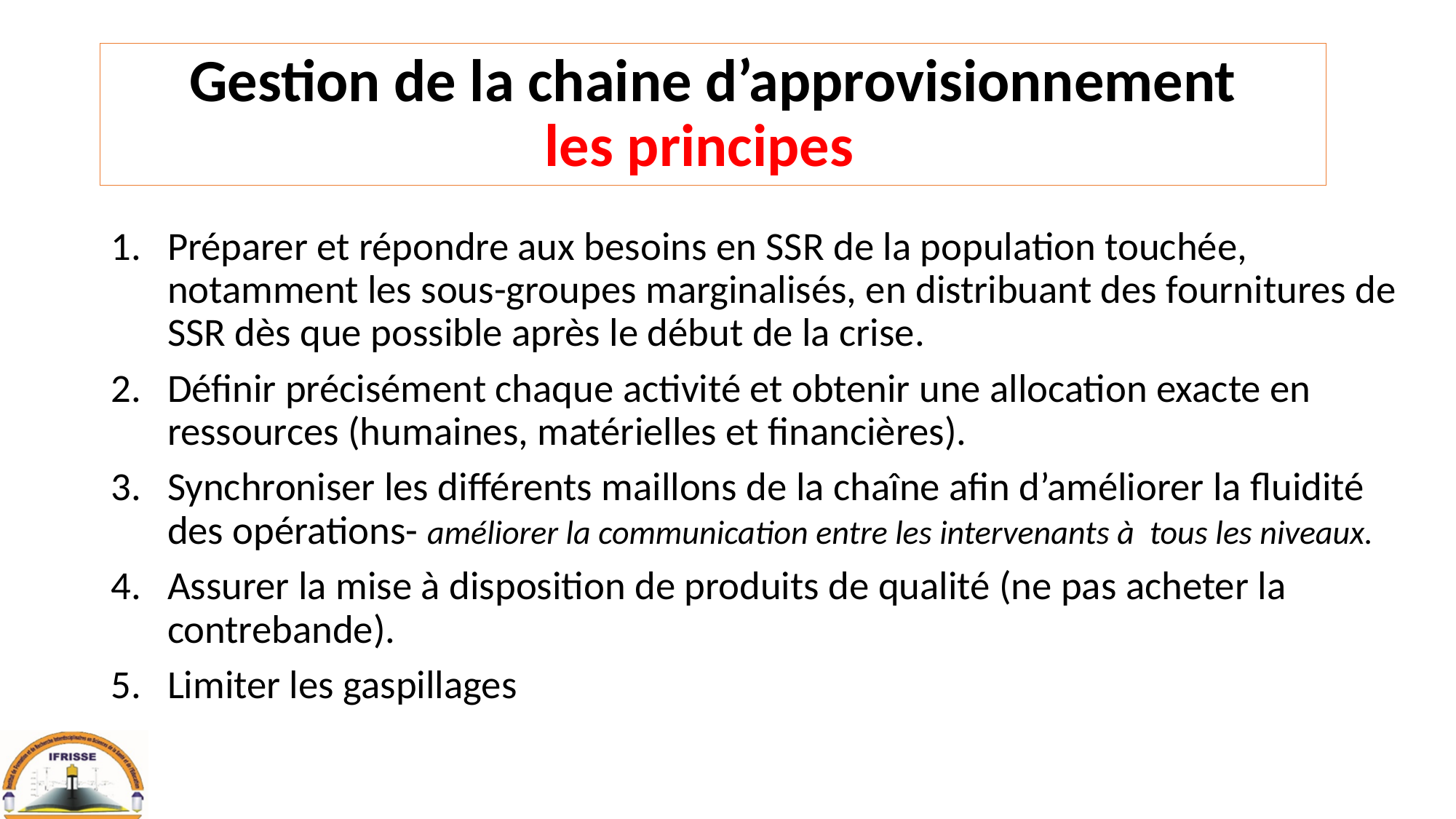

# Gestion de la chaine d’approvisionnement les principes
Préparer et répondre aux besoins en SSR de la population touchée, notamment les sous-groupes marginalisés, en distribuant des fournitures de SSR dès que possible après le début de la crise.
Définir précisément chaque activité et obtenir une allocation exacte en ressources (humaines, matérielles et financières).
Synchroniser les différents maillons de la chaîne afin d’améliorer la fluidité des opérations- améliorer la communication entre les intervenants à  tous les niveaux.
Assurer la mise à disposition de produits de qualité (ne pas acheter la contrebande).
Limiter les gaspillages